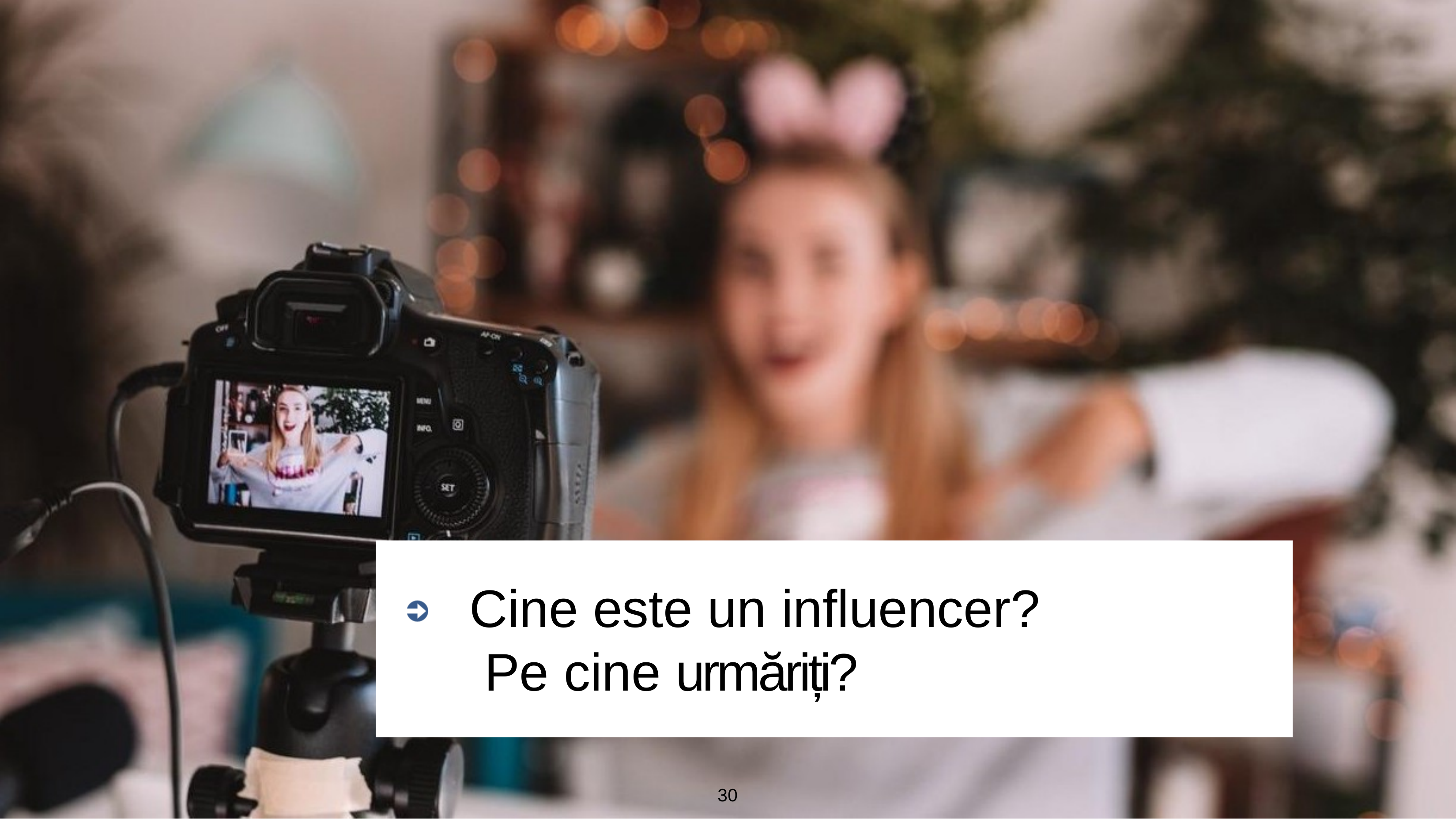

# Cine este un influencer?  Pe cine urmăriți?
30